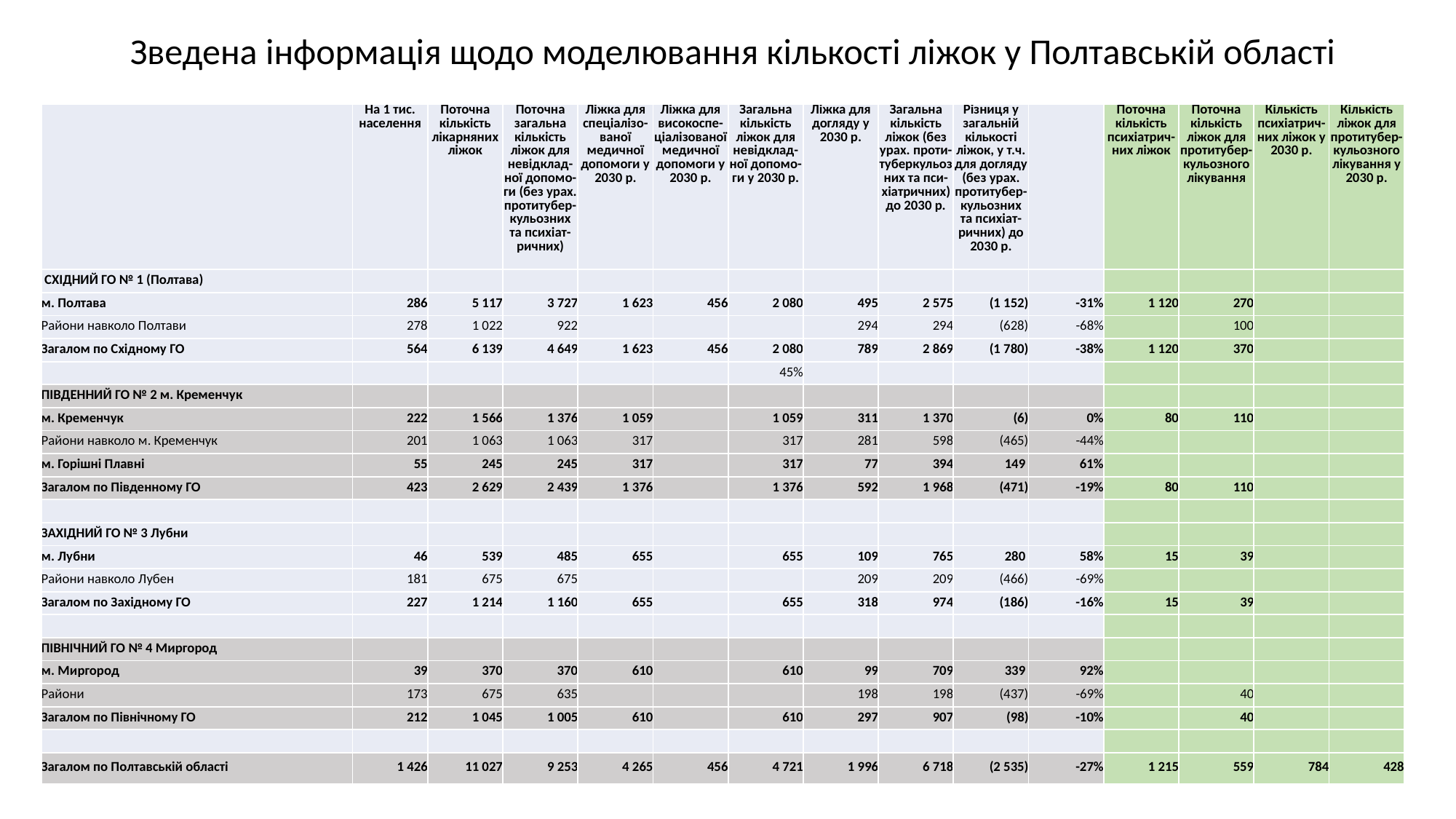

# Зведена інформація щодо моделювання кількості ліжок у Полтавській області
|  | На 1 тис. населення | Поточна кількість лікарняних ліжок | Поточна загальна кількість ліжок для невідклад-ної допомо-ги (без урах. протитубер-кульозних та психіат-ричних) | Ліжка для спеціалізо-ваної медичної допомоги у 2030 р. | Ліжка для високоспе-ціалізованої медичної допомоги у 2030 р. | Загальна кількість ліжок для невідклад-ної допомо-ги у 2030 р. | Ліжка для догляду у 2030 р. | Загальна кількість ліжок (без урах. проти-туберкульозних та пси-хіатричних) до 2030 р. | Різниця у загальній кількості ліжок, у т.ч. для догляду (без урах. протитубер-кульозних та психіат-ричних) до 2030 р. |  | Поточна кількість психіатрич-них ліжок | Поточна кількість ліжок для протитубер-кульозного лікування | Кількість психіатрич-них ліжок у 2030 р. | Кількість ліжок для протитубер-кульозного лікування у 2030 р. |
| --- | --- | --- | --- | --- | --- | --- | --- | --- | --- | --- | --- | --- | --- | --- |
| СХІДНИЙ ГО № 1 (Полтава) |  |  |  |  |  |  |  |  |  |  |  |  |  |  |
| м. Полтава | 286 | 5 117 | 3 727 | 1 623 | 456 | 2 080 | 495 | 2 575 | (1 152) | -31% | 1 120 | 270 |  |  |
| Райони навколо Полтави | 278 | 1 022 | 922 |  |  |  | 294 | 294 | (628) | -68% |  | 100 |  |  |
| Загалом по Східному ГО | 564 | 6 139 | 4 649 | 1 623 | 456 | 2 080 | 789 | 2 869 | (1 780) | -38% | 1 120 | 370 |  |  |
|  |  |  |  |  |  | 45% |  |  |  |  |  |  |  |  |
| ПІВДЕННИЙ ГО № 2 м. Кременчук |  |  |  |  |  |  |  |  |  |  |  |  |  |  |
| м. Кременчук | 222 | 1 566 | 1 376 | 1 059 |  | 1 059 | 311 | 1 370 | (6) | 0% | 80 | 110 |  |  |
| Райони навколо м. Кременчук | 201 | 1 063 | 1 063 | 317 |  | 317 | 281 | 598 | (465) | -44% |  |  |  |  |
| м. Горішні Плавні | 55 | 245 | 245 | 317 |  | 317 | 77 | 394 | 149 | 61% |  |  |  |  |
| Загалом по Південному ГО | 423 | 2 629 | 2 439 | 1 376 |  | 1 376 | 592 | 1 968 | (471) | -19% | 80 | 110 |  |  |
|  |  |  |  |  |  |  |  |  |  |  |  |  |  |  |
| ЗАХІДНИЙ ГО № 3 Лубни |  |  |  |  |  |  |  |  |  |  |  |  |  |  |
| м. Лубни | 46 | 539 | 485 | 655 |  | 655 | 109 | 765 | 280 | 58% | 15 | 39 |  |  |
| Райони навколо Лубен | 181 | 675 | 675 |  |  |  | 209 | 209 | (466) | -69% |  |  |  |  |
| Загалом по Західному ГО | 227 | 1 214 | 1 160 | 655 |  | 655 | 318 | 974 | (186) | -16% | 15 | 39 |  |  |
|  |  |  |  |  |  |  |  |  |  |  |  |  |  |  |
| ПІВНІЧНИЙ ГО № 4 Миргород |  |  |  |  |  |  |  |  |  |  |  |  |  |  |
| м. Миргород | 39 | 370 | 370 | 610 |  | 610 | 99 | 709 | 339 | 92% |  |  |  |  |
| Райони | 173 | 675 | 635 |  |  |  | 198 | 198 | (437) | -69% |  | 40 |  |  |
| Загалом по Північному ГО | 212 | 1 045 | 1 005 | 610 |  | 610 | 297 | 907 | (98) | -10% |  | 40 |  |  |
|  |  |  |  |  |  |  |  |  |  |  |  |  |  |  |
| Загалом по Полтавській області | 1 426 | 11 027 | 9 253 | 4 265 | 456 | 4 721 | 1 996 | 6 718 | (2 535) | -27% | 1 215 | 559 | 784 | 428 |